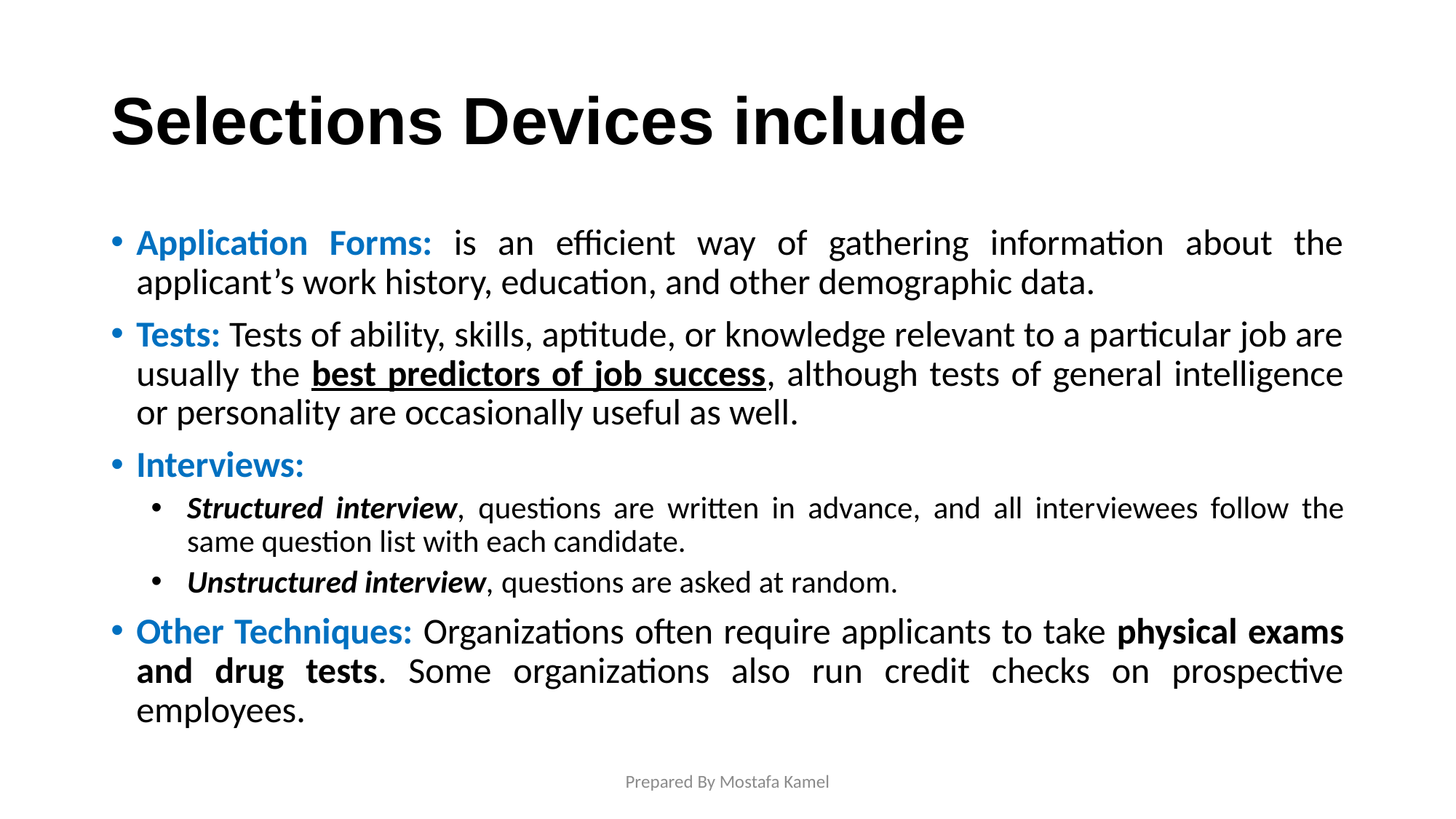

# Selections Devices include
Application Forms: is an efficient way of gathering information about the applicant’s work history, education, and other demographic data.
Tests: Tests of ability, skills, aptitude, or knowledge relevant to a particular job are usually the best predictors of job success, although tests of general intelligence or personality are occasionally useful as well.
Interviews:
Structured interview, questions are written in advance, and all inter­viewees follow the same question list with each candidate.
Unstructured interview, questions are asked at random.
Other Techniques: Organizations often require applicants to take physical exams and drug tests. Some organizations also run credit checks on prospective employees.
Prepared By Mostafa Kamel